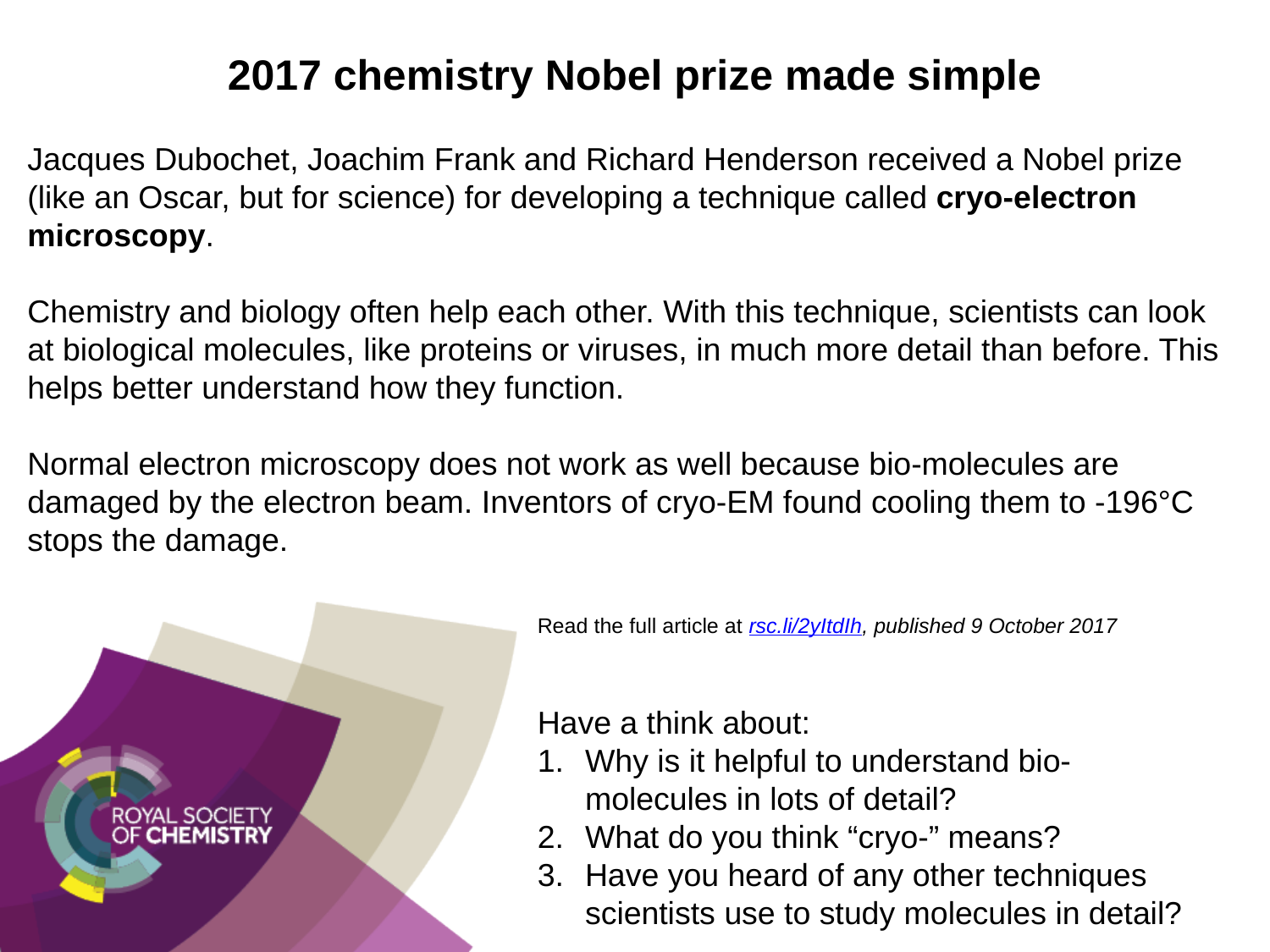

2017 chemistry Nobel prize made simple
Jacques Dubochet, Joachim Frank and Richard Henderson received a Nobel prize (like an Oscar, but for science) for developing a technique called cryo-electron microscopy.

Chemistry and biology often help each other. With this technique, scientists can look at biological molecules, like proteins or viruses, in much more detail than before. This helps better understand how they function.

Normal electron microscopy does not work as well because bio-molecules are damaged by the electron beam. Inventors of cryo-EM found cooling them to -196°C stops the damage.
Read the full article at rsc.li/2yItdIh, published 9 October 2017

Have a think about:
Why is it helpful to understand bio-molecules in lots of detail?
What do you think “cryo-” means?
Have you heard of any other techniques scientists use to study molecules in detail?